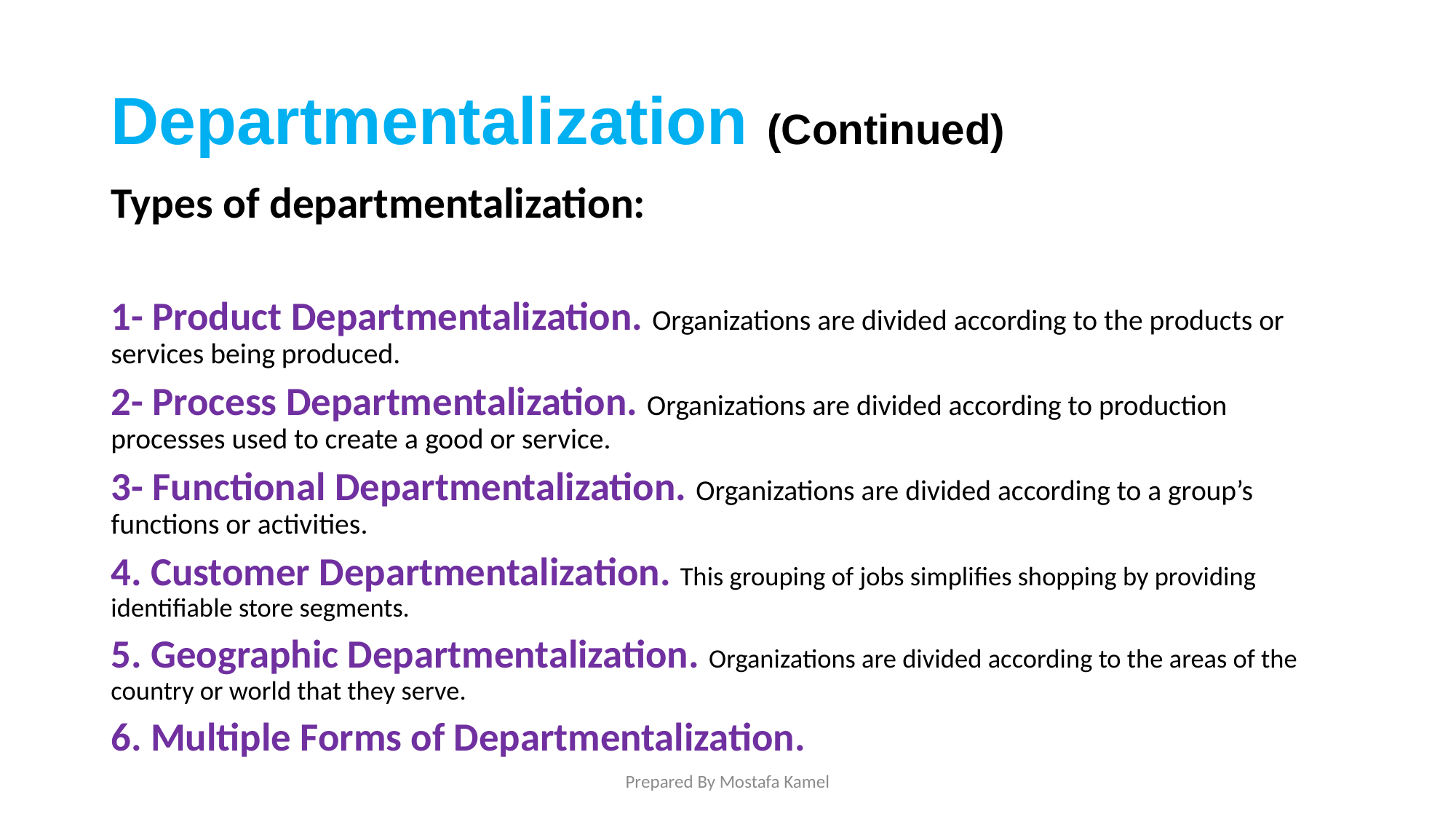

# Departmentalization (Continued)
Types of departmentalization:

1- Product Departmentalization. Organizations are divided according to the products or services being produced.
2- Process Departmentalization. Organizations are divided according to production processes used to create a good or service.
3- Functional Departmentalization. Organizations are divided according to a group’s functions or activities.
4. Customer Departmentalization. This grouping of jobs simplifies shopping by providing identifiable store segments.
5. Geographic Departmentalization. Organizations are divided according to the areas of the country or world that they serve.
6. Multiple Forms of Departmentalization.
Prepared By Mostafa Kamel